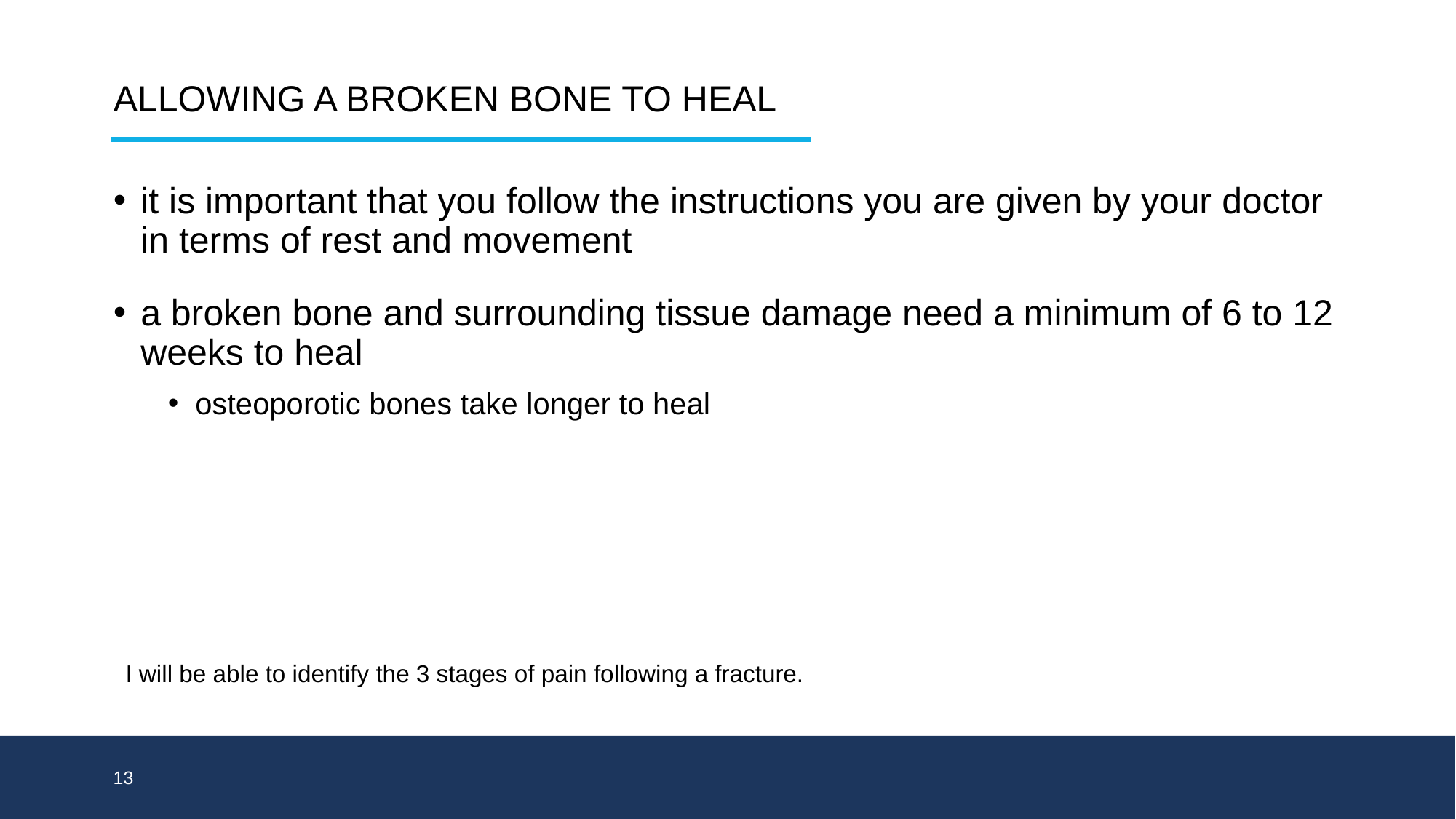

# Allowing a Broken Bone to Heal
it is important that you follow the instructions you are given by your doctor in terms of rest and movement
a broken bone and surrounding tissue damage need a minimum of 6 to 12 weeks to heal
osteoporotic bones take longer to heal

I will be able to identify the 3 stages of pain following a fracture.